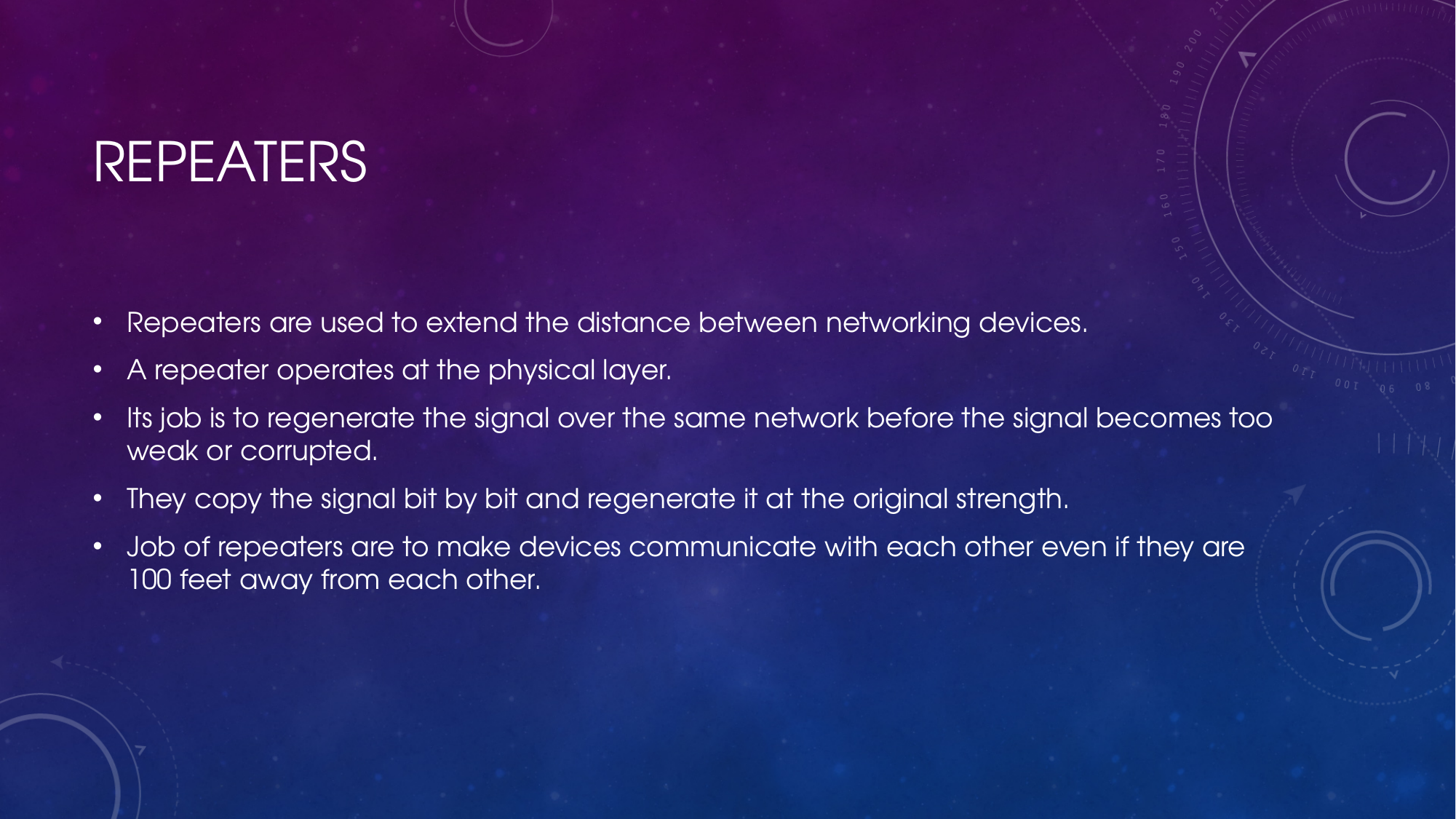

# Repeaters
Repeaters are used to extend the distance between networking devices.
A repeater operates at the physical layer.
Its job is to regenerate the signal over the same network before the signal becomes too weak or corrupted.
They copy the signal bit by bit and regenerate it at the original strength.
Job of repeaters are to make devices communicate with each other even if they are 100 feet away from each other.